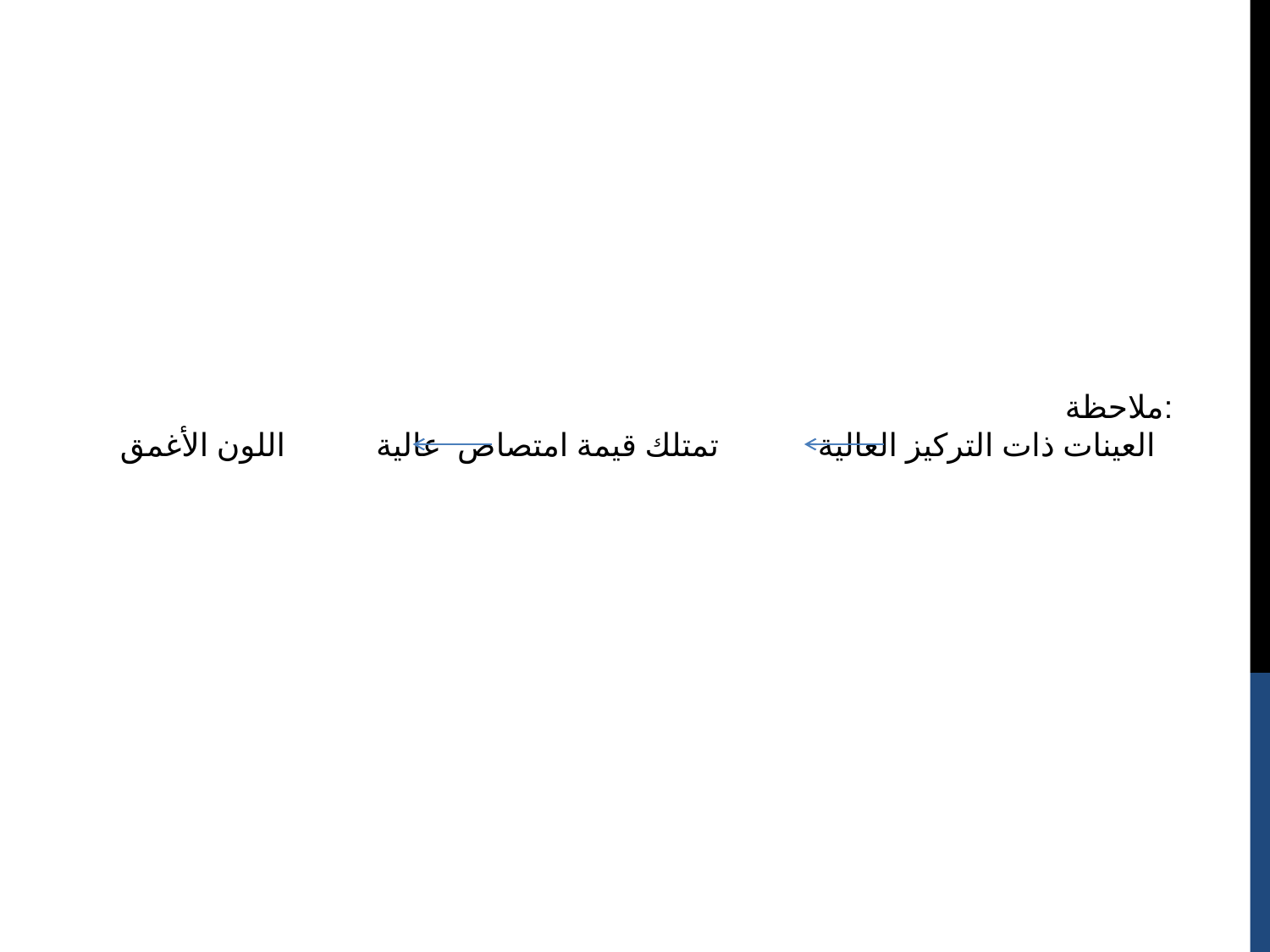

ملاحظة:
العينات ذات التركيز العالية            تمتلك قيمة امتصاص  عالية           اللون الأغمق